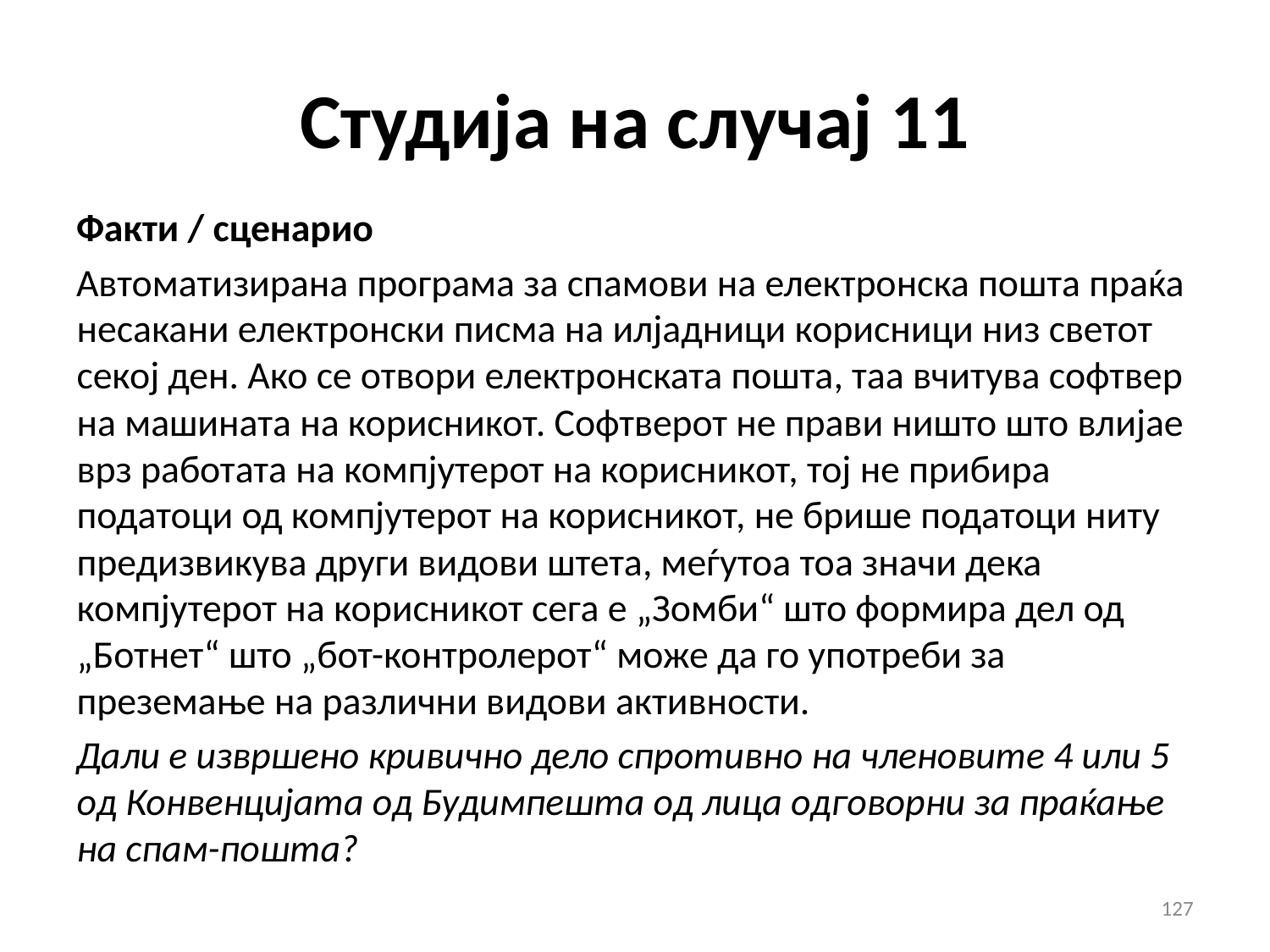

# Студија на случај 11
Факти / сценарио
Автоматизирана програма за спамови на електронска пошта праќа несакани електронски писма на илјадници корисници низ светот секој ден. Ако се отвори електронската пошта, таа вчитува софтвер на машината на корисникот. Софтверот не прави ништо што влијае врз работата на компјутерот на корисникот, тој не прибира податоци од компјутерот на корисникот, не брише податоци ниту предизвикува други видови штета, меѓутоа тоа значи дека компјутерот на корисникот сега е „Зомби“ што формира дел од „Ботнет“ што „бот-контролерот“ може да го употреби за преземање на различни видови активности.
Дали е извршено кривично дело спротивно на членовите 4 или 5 од Конвенцијата од Будимпешта од лица одговорни за праќање на спам-пошта?
127